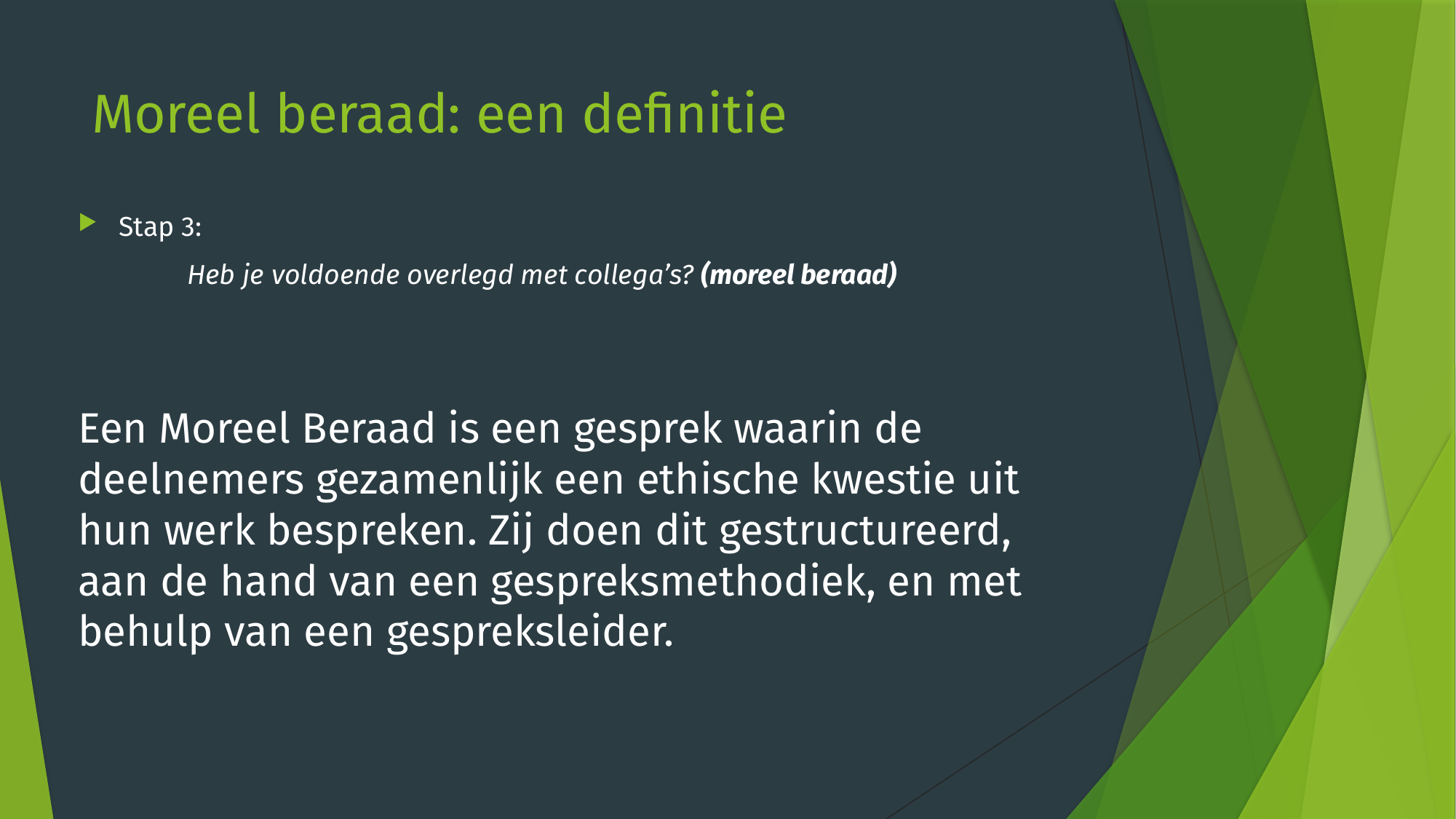

# Moreel beraad: een definitie
Stap 3:
	Heb je voldoende overlegd met collega’s? (moreel beraad)

Een Moreel Beraad is een gesprek waarin de deelnemers gezamenlijk een ethische kwestie uit hun werk bespreken. Zij doen dit gestructureerd, aan de hand van een gespreksmethodiek, en met behulp van een gespreksleider.